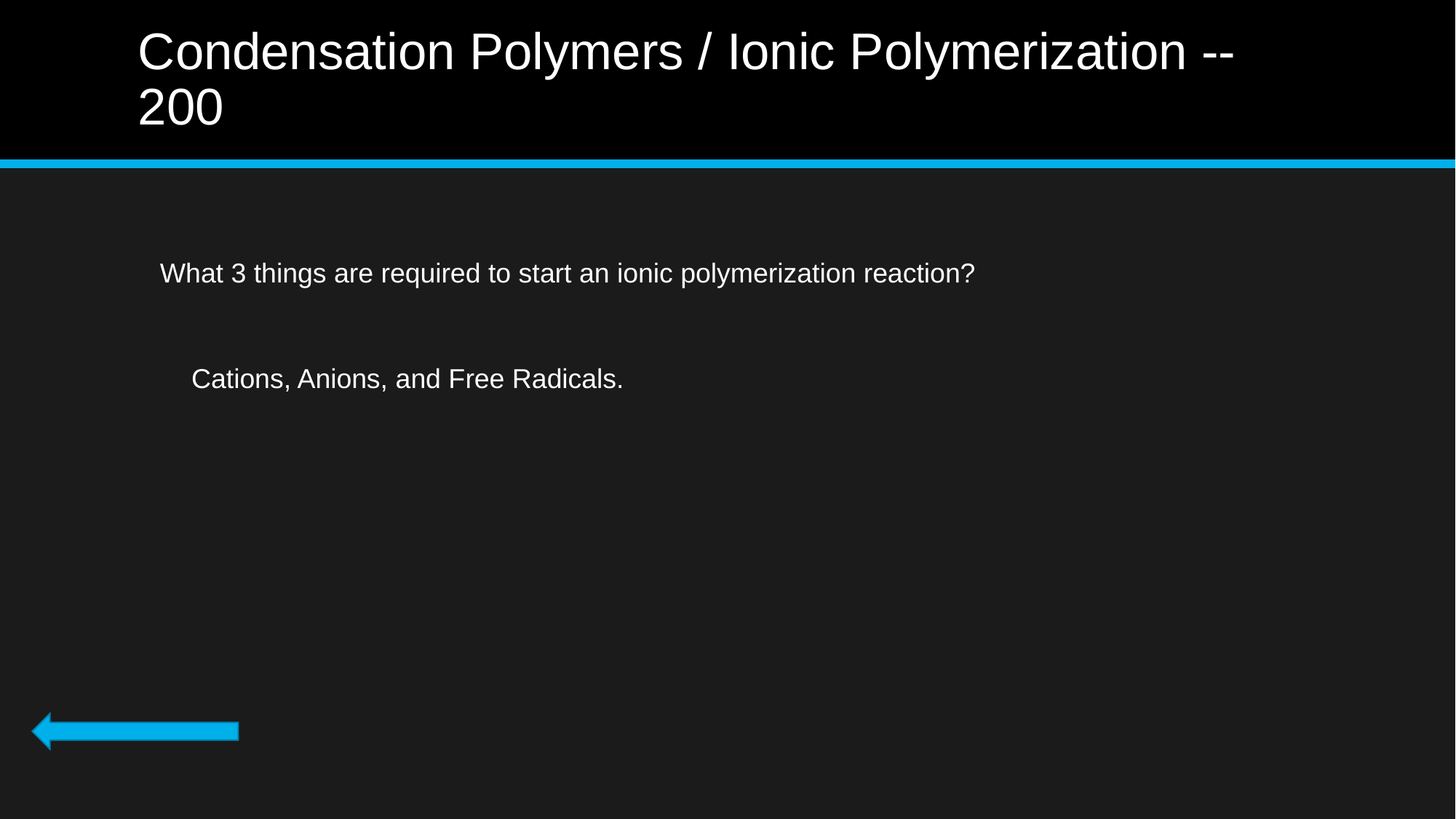

# Condensation Polymers / Ionic Polymerization -- 200
What 3 things are required to start an ionic polymerization reaction?
Cations, Anions, and Free Radicals.